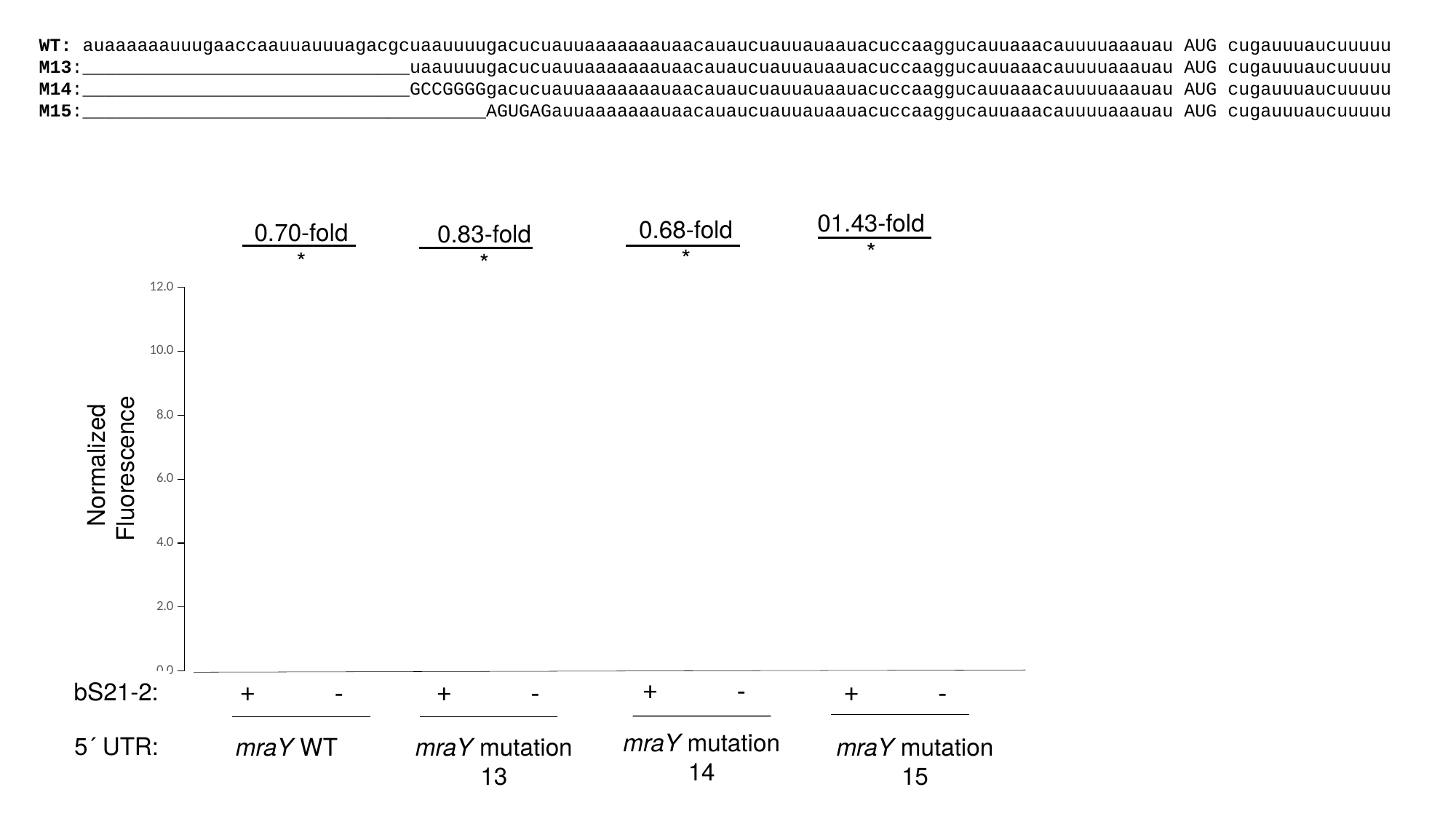

WT: auaaaaaauuugaaccaauuauuuagacgcuaauuuugacucuauuaaaaaaauaacauaucuauuauaauacuccaaggucauuaaacauuuuaaauau AUG cugauuuaucuuuuu
M13:______________________________uaauuuugacucuauuaaaaaaauaacauaucuauuauaauacuccaaggucauuaaacauuuuaaauau AUG cugauuuaucuuuuu
M14:______________________________GCCGGGGgacucuauuaaaaaaauaacauaucuauuauaauacuccaaggucauuaaacauuuuaaauau AUG cugauuuaucuuuuu
M15:_____________________________________AGUGAGauuaaaaaaauaacauaucuauuauaauacuccaaggucauuaaacauuuuaaauau AUG cugauuuaucuuuuu

01.43-fold
*

0.68-fold
*

0.70-fold
*

0.83-fold
*

### Chart

| Category | Averages |
|---|---|
| LVS mraY WT | 1.0 |
| ΔrpsU2 mraY WT | 0.7038227142148842 |
| LVS mraY mut13 | 1.0 |
| ΔrpsU2 mraY mut13 | 0.8267777736157907 |
| LVS mraY mut14 | 1.0000000000000002 |
| ΔrpsU2 mraY mut14 | 0.6849308681489138 |
| LVS mraY mut15 | 1.0 |
| ΔrpsU2 mraY mut15 | 1.4297911630036804 |
 Normalized Fluorescence
+             -
+             -
+             -
+             -
bS21-2:
mraY mutation 14
5´ UTR:
mraY mutation 13
mraY mutation 15
mraY WT